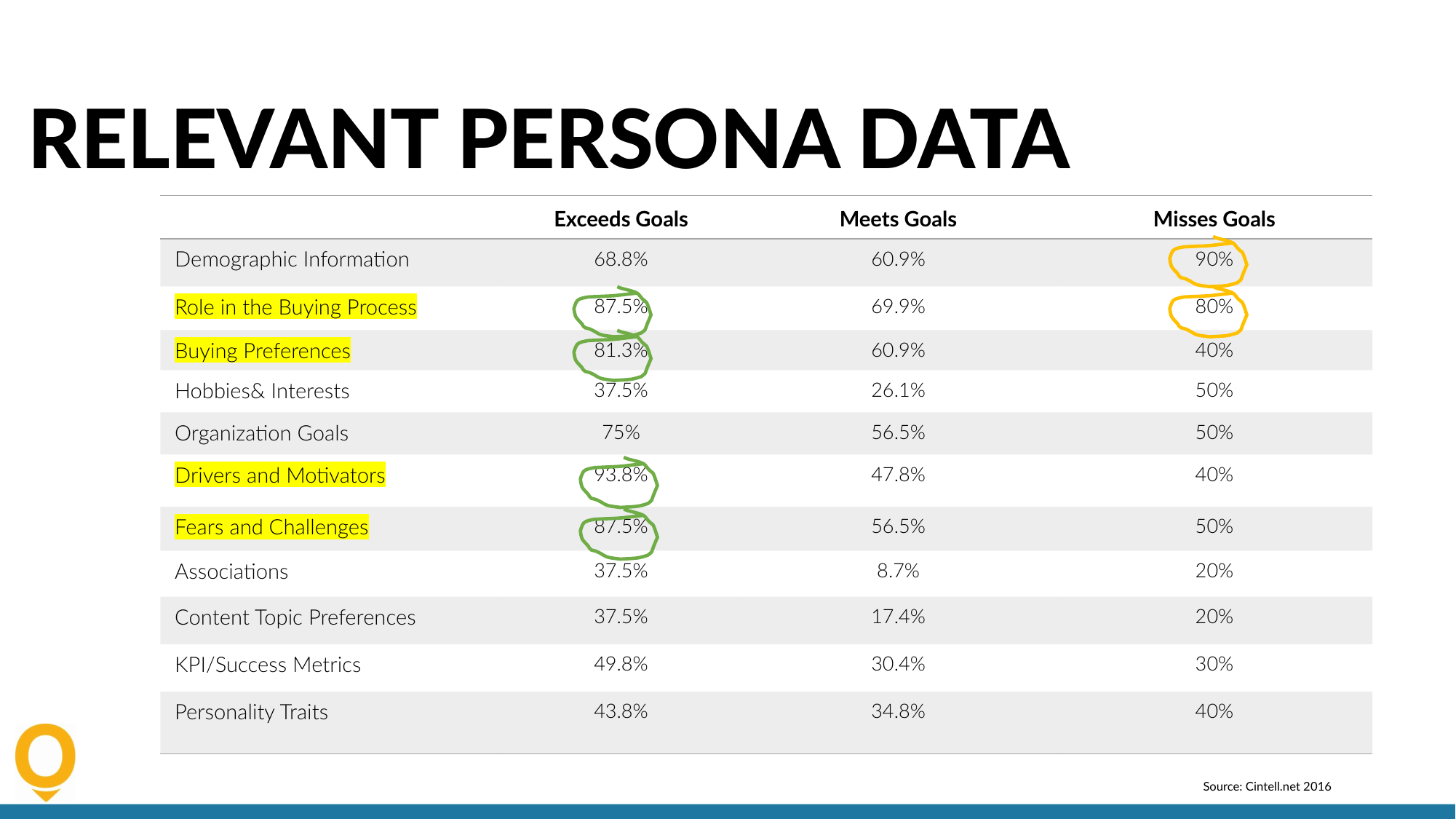

RELEVANT PERSONA DATA
|  | Exceeds Goals | Meets Goals | Misses Goals |
| --- | --- | --- | --- |
| Demographic Information | 68.8% | 60.9% | 90% |
| Role in the Buying Process | 87.5% | 69.9% | 80% |
| Buying Preferences | 81.3% | 60.9% | 40% |
| Hobbies& Interests | 37.5% | 26.1% | 50% |
| Organization Goals | 75% | 56.5% | 50% |
| Drivers and Motivators | 93.8% | 47.8% | 40% |
| Fears and Challenges | 87.5% | 56.5% | 50% |
| Associations | 37.5% | 8.7% | 20% |
| Content Topic Preferences | 37.5% | 17.4% | 20% |
| KPI/Success Metrics | 49.8% | 30.4% | 30% |
| Personality Traits | 43.8% | 34.8% | 40% |

Source: Cintell.net 2016